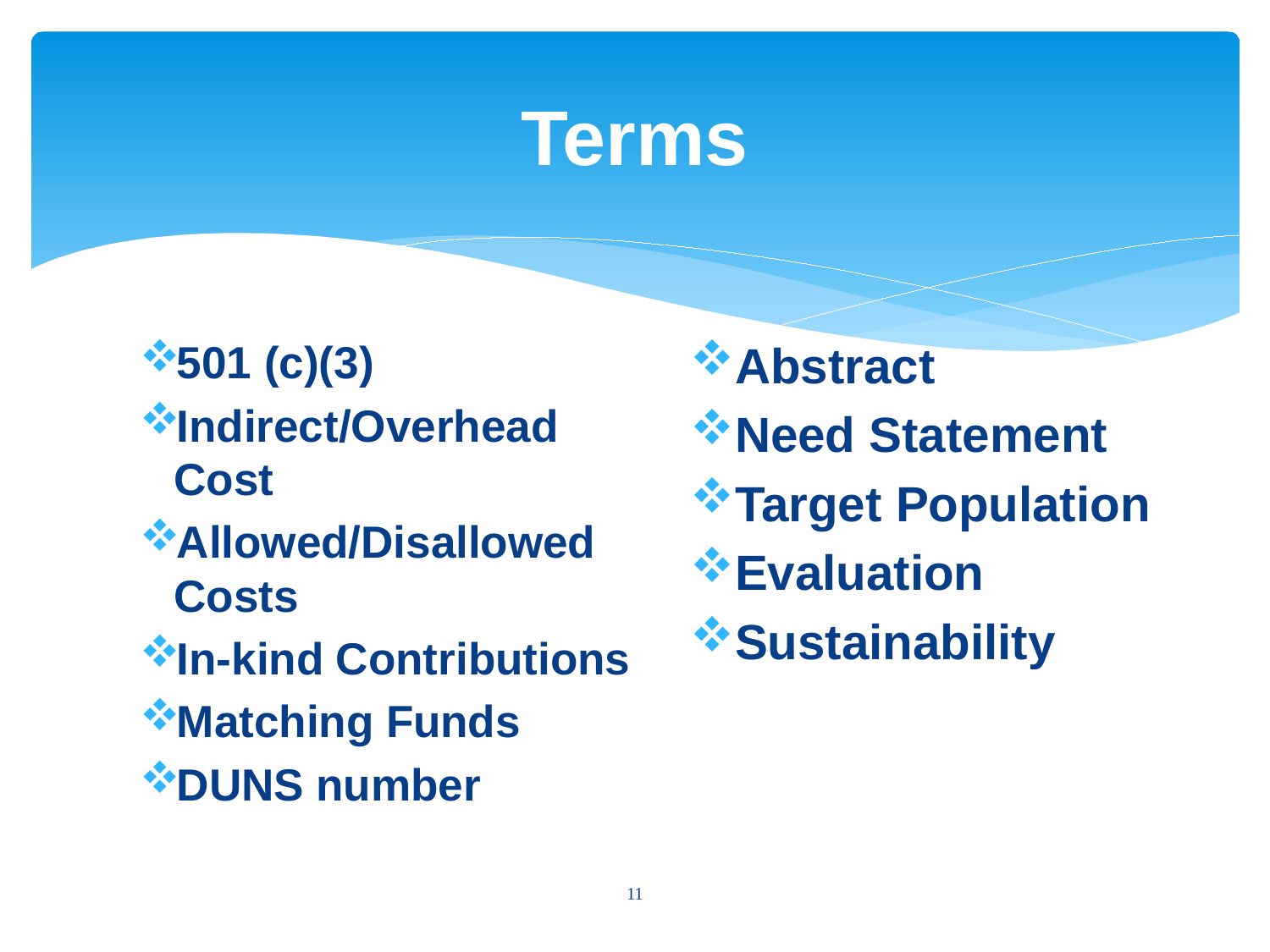

# Terms
501 (c)(3)
Indirect/Overhead Cost
Allowed/Disallowed Costs
In-kind Contributions
Matching Funds
DUNS number

Abstract
Need Statement
Target Population
Evaluation
Sustainability
11